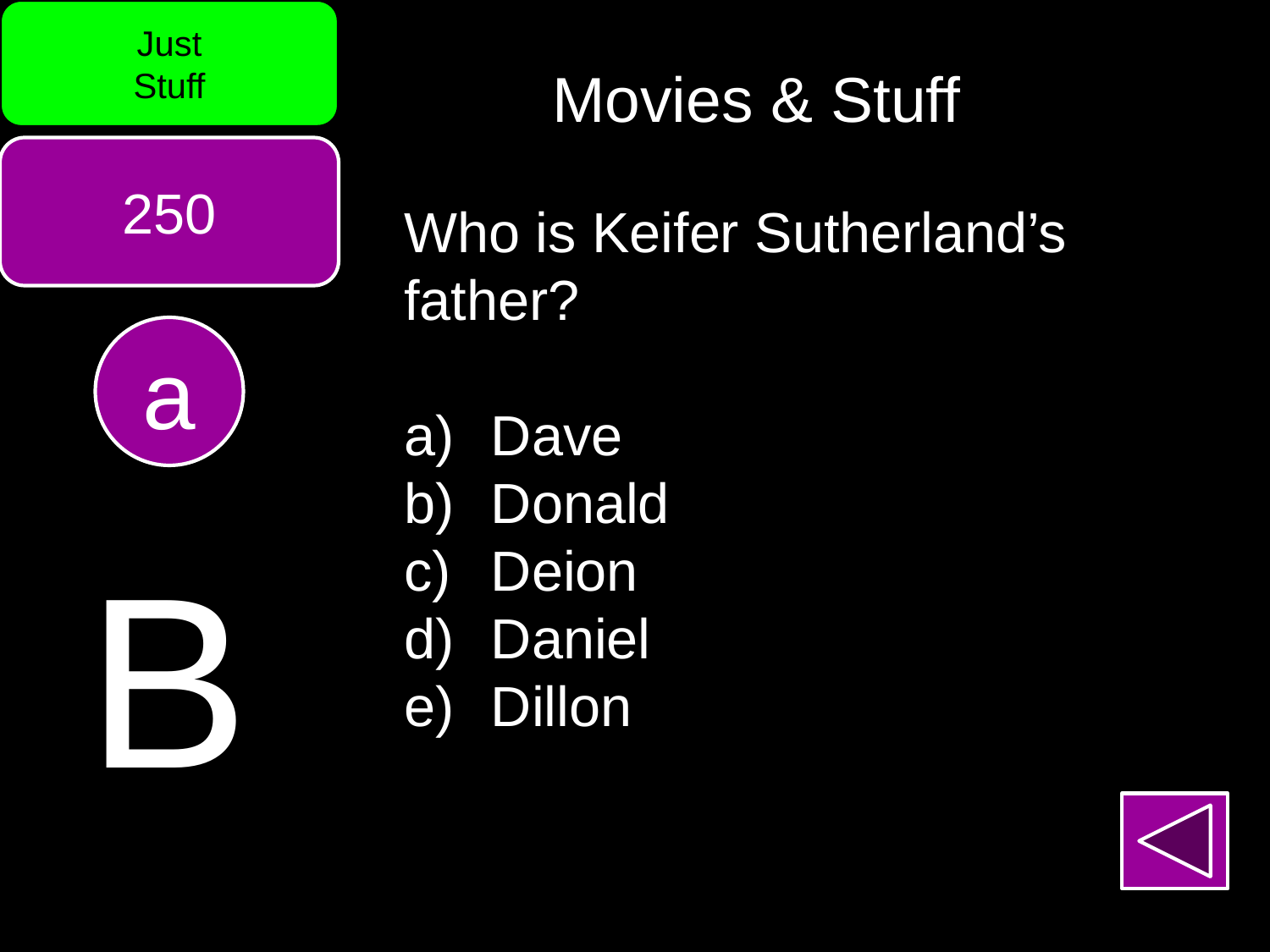

Just
Stuff
Movies & Stuff
250
Who is Keifer Sutherland’s
father?

 Dave
 Donald
 Deion
 Daniel
 Dillon
a
B